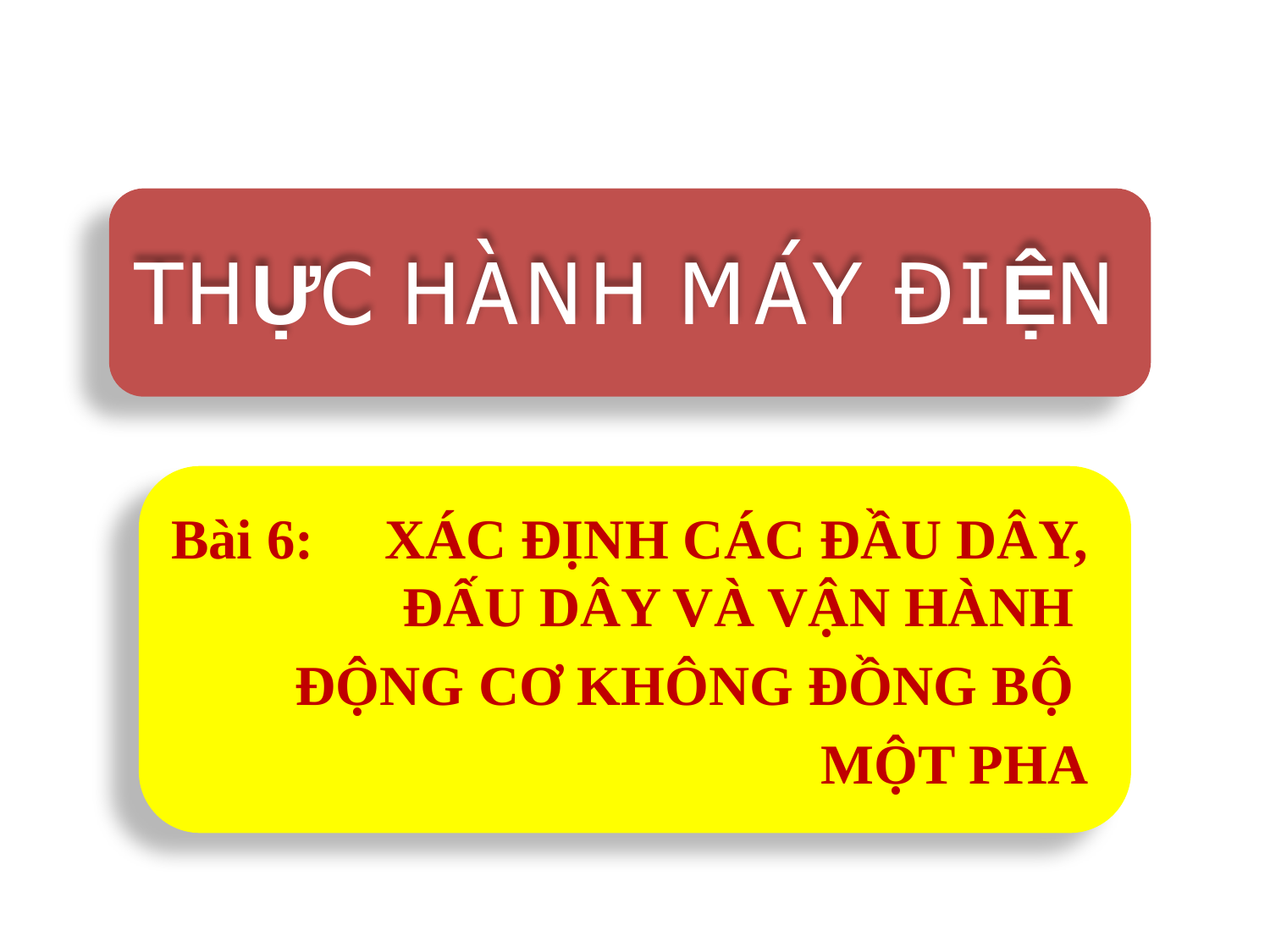

# THỰC HÀNH MÁY ĐIỆN

Bài 6:     XÁC ĐỊNH CÁC ĐẦU DÂY, ĐẤU DÂY VÀ VẬN HÀNH
ĐỘNG CƠ KHÔNG ĐỒNG BỘ
MỘT PHA